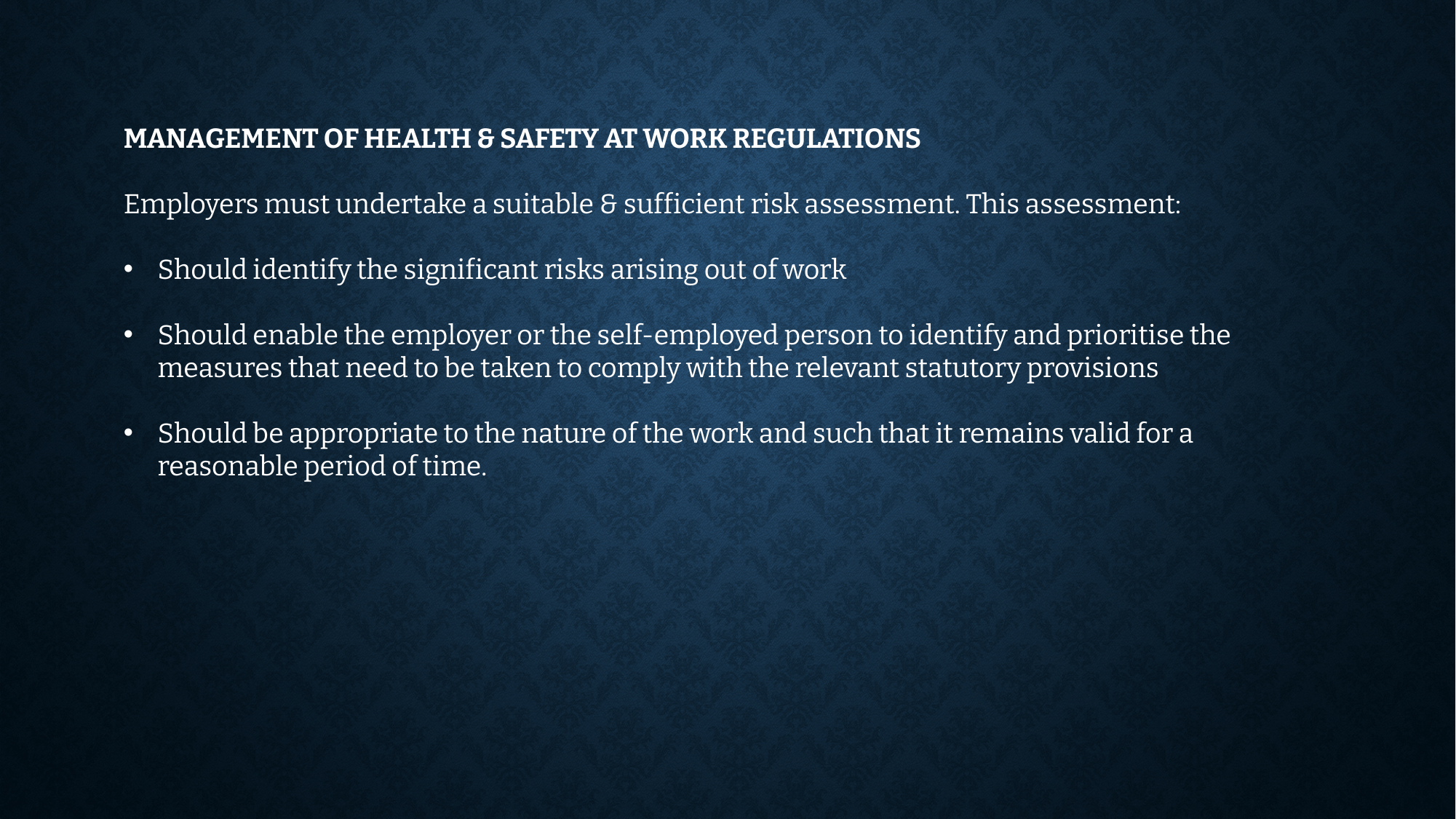

MANAGEMENT OF HEALTH & SAFETY AT WORK REGULATIONS

Employers must undertake a suitable & sufficient risk assessment. This assessment:

Should identify the significant risks arising out of work

Should enable the employer or the self-employed person to identify and prioritise the measures that need to be taken to comply with the relevant statutory provisions

Should be appropriate to the nature of the work and such that it remains valid for a reasonable period of time.